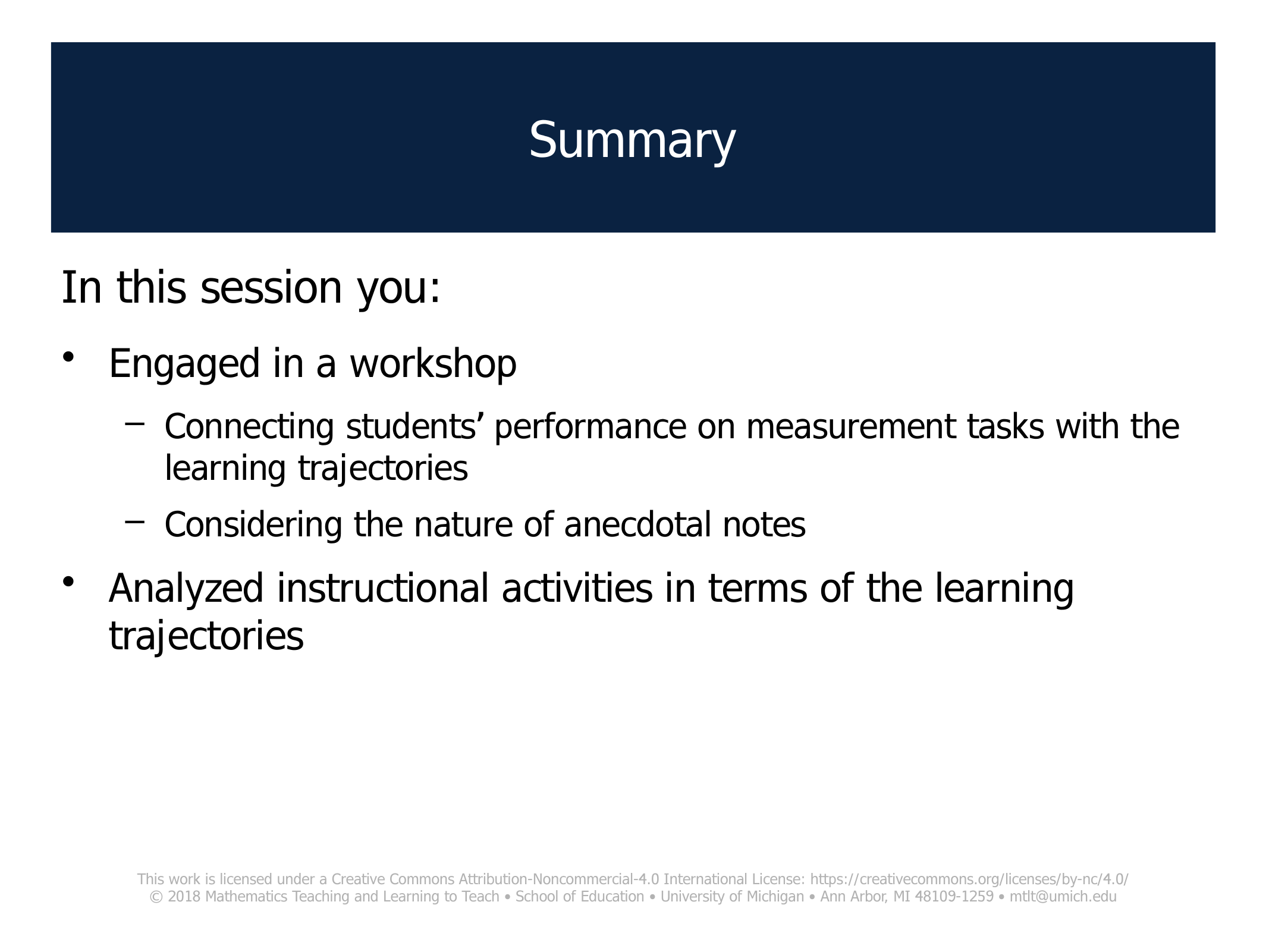

# Summary
In this session you:
Engaged in a workshop
Connecting students’ performance on measurement tasks with the learning trajectories
Considering the nature of anecdotal notes
Analyzed instructional activities in terms of the learning trajectories
This work is licensed under a Creative Commons Attribution-Noncommercial-4.0 International License: https://creativecommons.org/licenses/by-nc/4.0/
© 2018 Mathematics Teaching and Learning to Teach • School of Education • University of Michigan • Ann Arbor, MI 48109-1259 • mtlt@umich.edu